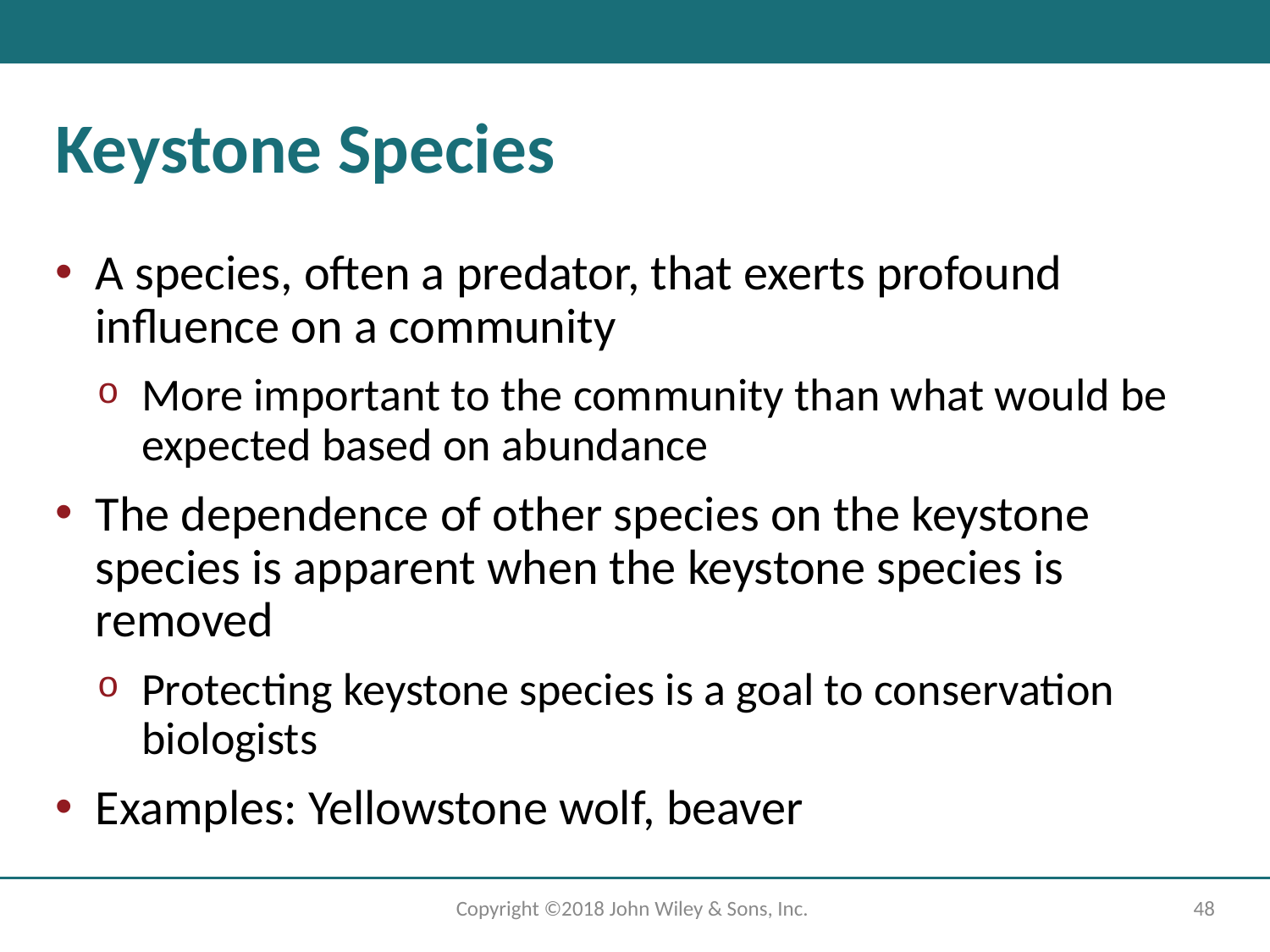

# Keystone Species
A species, often a predator, that exerts profound influence on a community
More important to the community than what would be expected based on abundance
The dependence of other species on the keystone species is apparent when the keystone species is removed
Protecting keystone species is a goal to conservation biologists
Examples: Yellowstone wolf, beaver
Copyright ©2018 John Wiley & Sons, Inc.
48